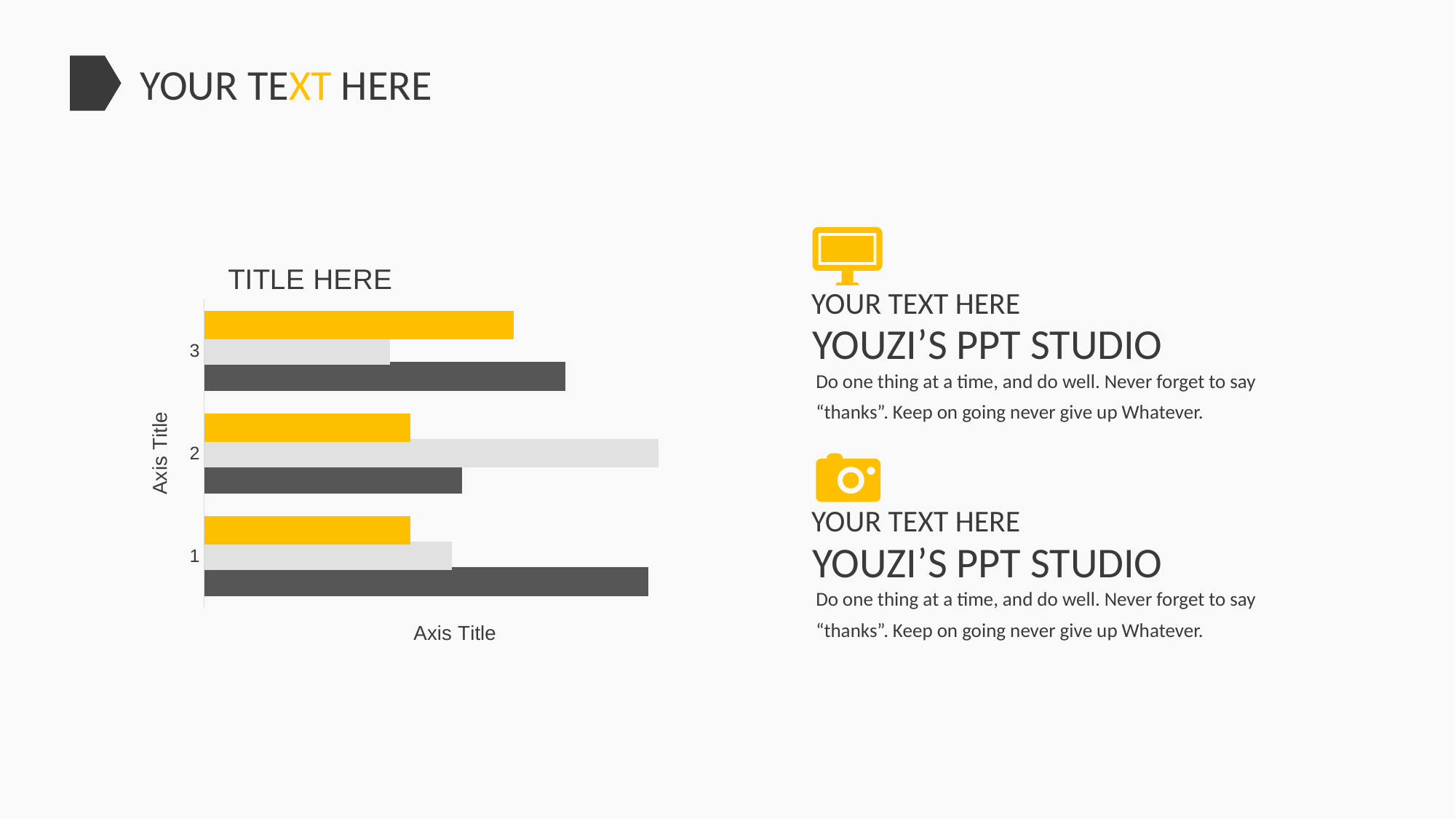

YOUR TEXT HERE

### Chart: TITLE HERE

| Category |  |  |  |
|---|---|---|---|
YOUR TEXT HERE
YOUZI’S PPT STUDIO
Do one thing at a time, and do well. Never forget to say “thanks”. Keep on going never give up Whatever.

YOUR TEXT HERE
YOUZI’S PPT STUDIO
Do one thing at a time, and do well. Never forget to say “thanks”. Keep on going never give up Whatever.